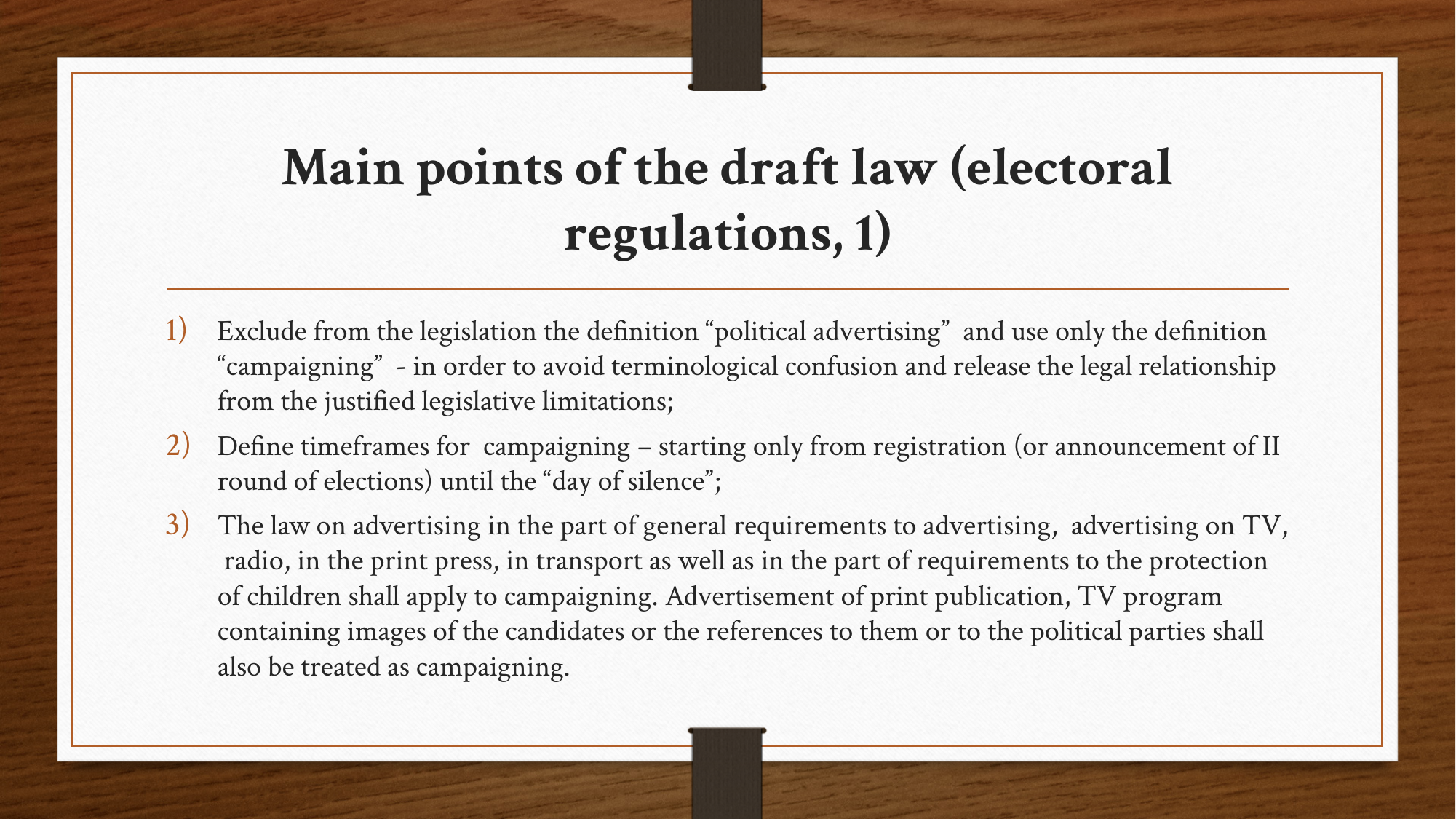

# Main points of the draft law (electoral regulations, 1)
Exclude from the legislation the definition “political advertising”  and use only the definition “campaigning”  - in order to avoid terminological confusion and release the legal relationship from the justified legislative limitations;
Define timeframes for  campaigning – starting only from registration (or announcement of II round of elections) until the “day of silence”;
The law on advertising in the part of general requirements to advertising,  advertising on TV,  radio, in the print press, in transport as well as in the part of requirements to the protection of children shall apply to campaigning. Advertisement of print publication, TV program containing images of the candidates or the references to them or to the political parties shall also be treated as campaigning.